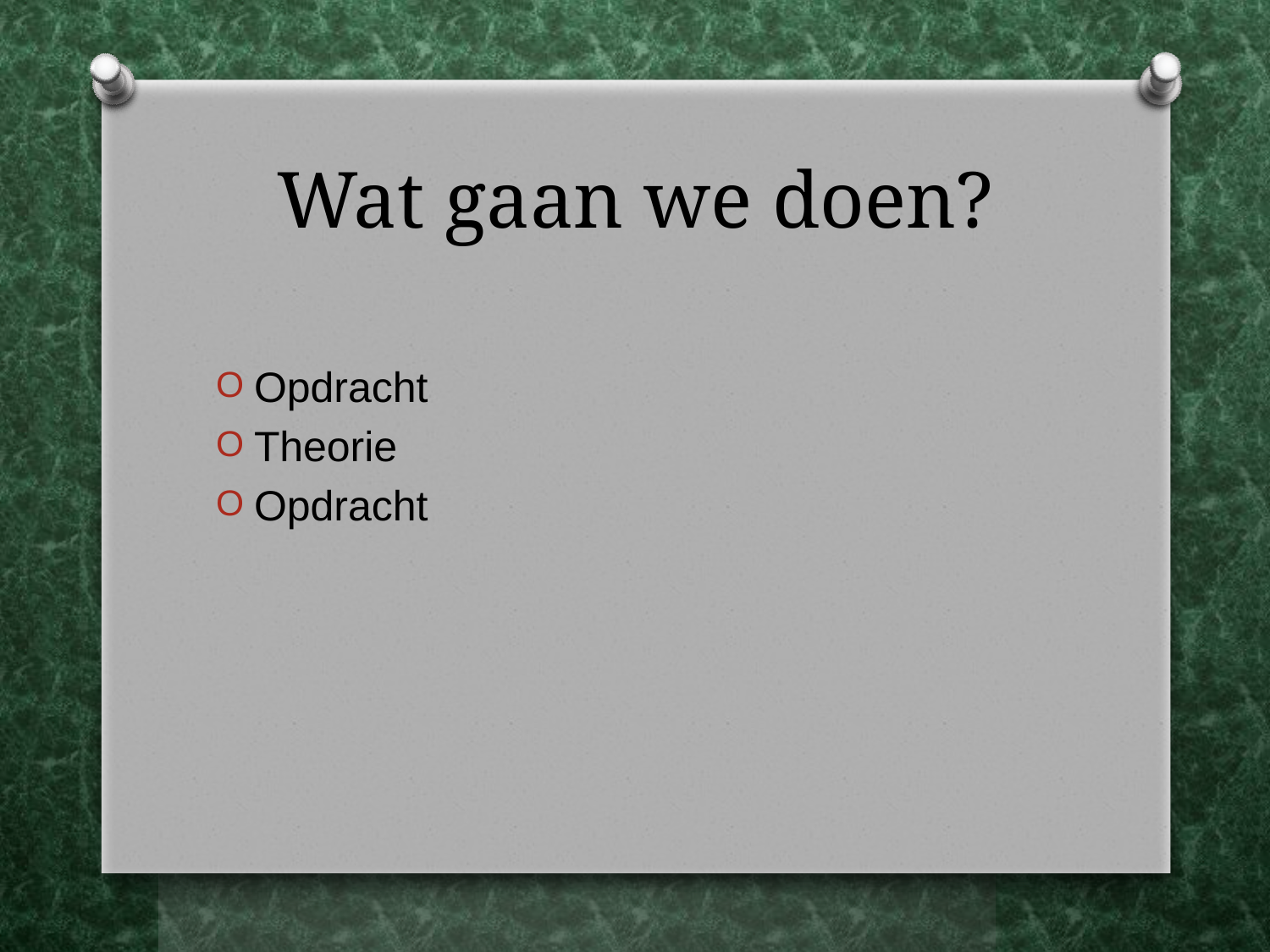

# Wat gaan we doen?

Opdracht
Theorie
Opdracht